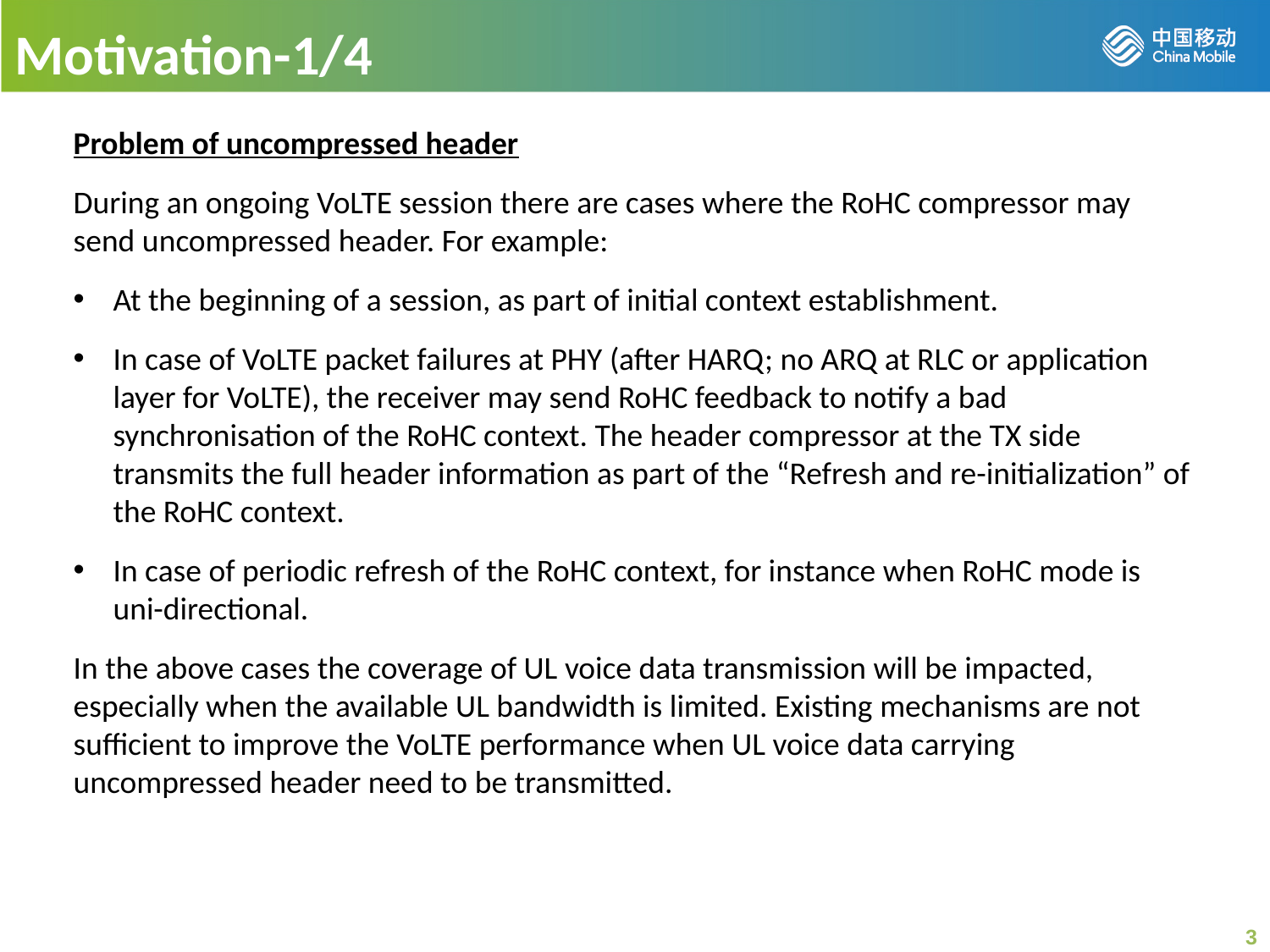

Motivation-1/4
Problem of uncompressed header
During an ongoing VoLTE session there are cases where the RoHC compressor may send uncompressed header. For example:
At the beginning of a session, as part of initial context establishment.
In case of VoLTE packet failures at PHY (after HARQ; no ARQ at RLC or application layer for VoLTE), the receiver may send RoHC feedback to notify a bad synchronisation of the RoHC context. The header compressor at the TX side transmits the full header information as part of the “Refresh and re-initialization” of the RoHC context.
In case of periodic refresh of the RoHC context, for instance when RoHC mode is uni-directional.
In the above cases the coverage of UL voice data transmission will be impacted, especially when the available UL bandwidth is limited. Existing mechanisms are not sufficient to improve the VoLTE performance when UL voice data carrying uncompressed header need to be transmitted.